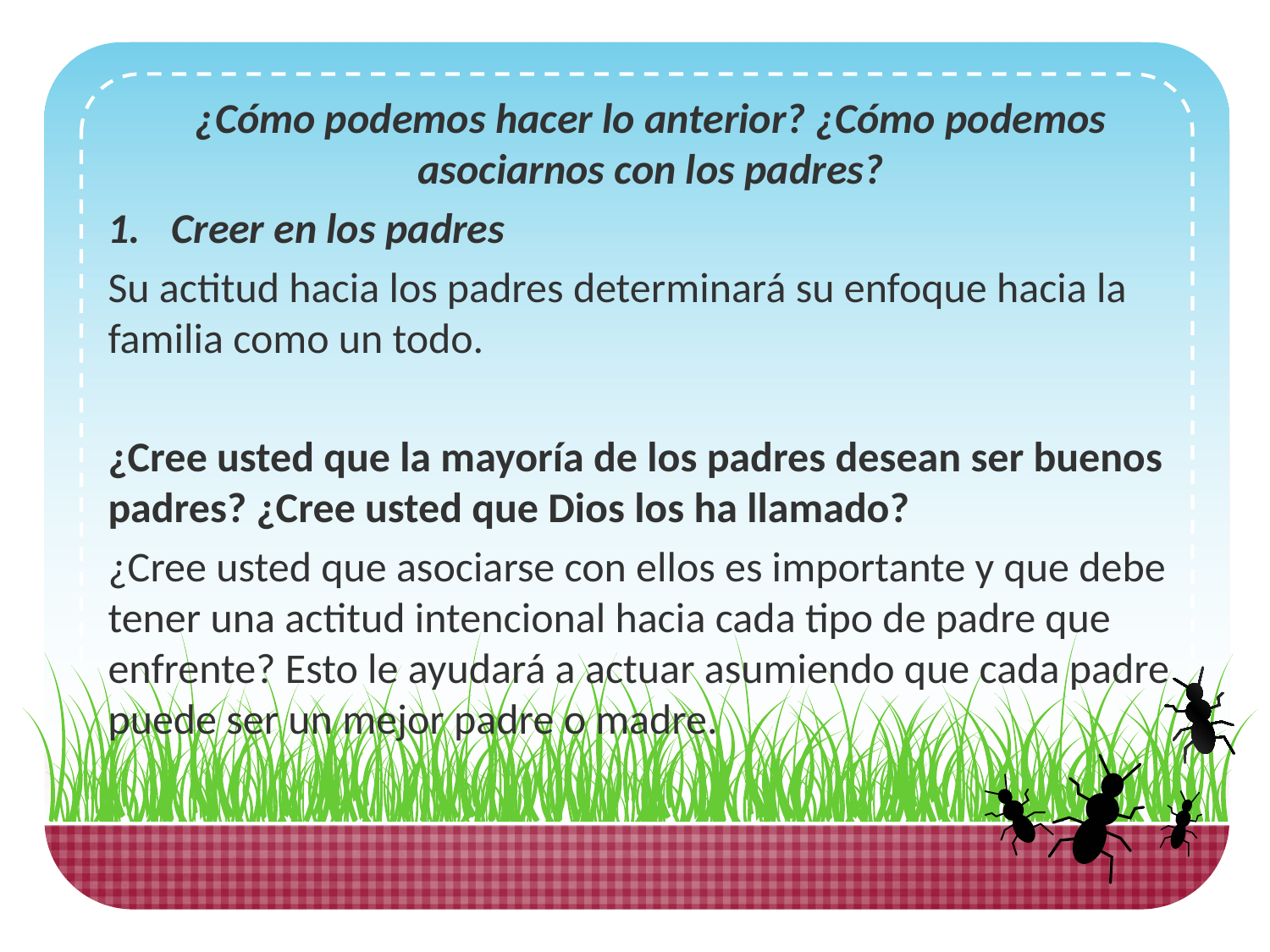

¿Cómo podemos hacer lo anterior? ¿Cómo podemos asociarnos con los padres?
Creer en los padres
Su actitud hacia los padres determinará su enfoque hacia la familia como un todo.

¿Cree usted que la mayoría de los padres desean ser buenos padres? ¿Cree usted que Dios los ha llamado?
¿Cree usted que asociarse con ellos es importante y que debe tener una actitud intencional hacia cada tipo de padre que enfrente? Esto le ayudará a actuar asumiendo que cada padre puede ser un mejor padre o madre.